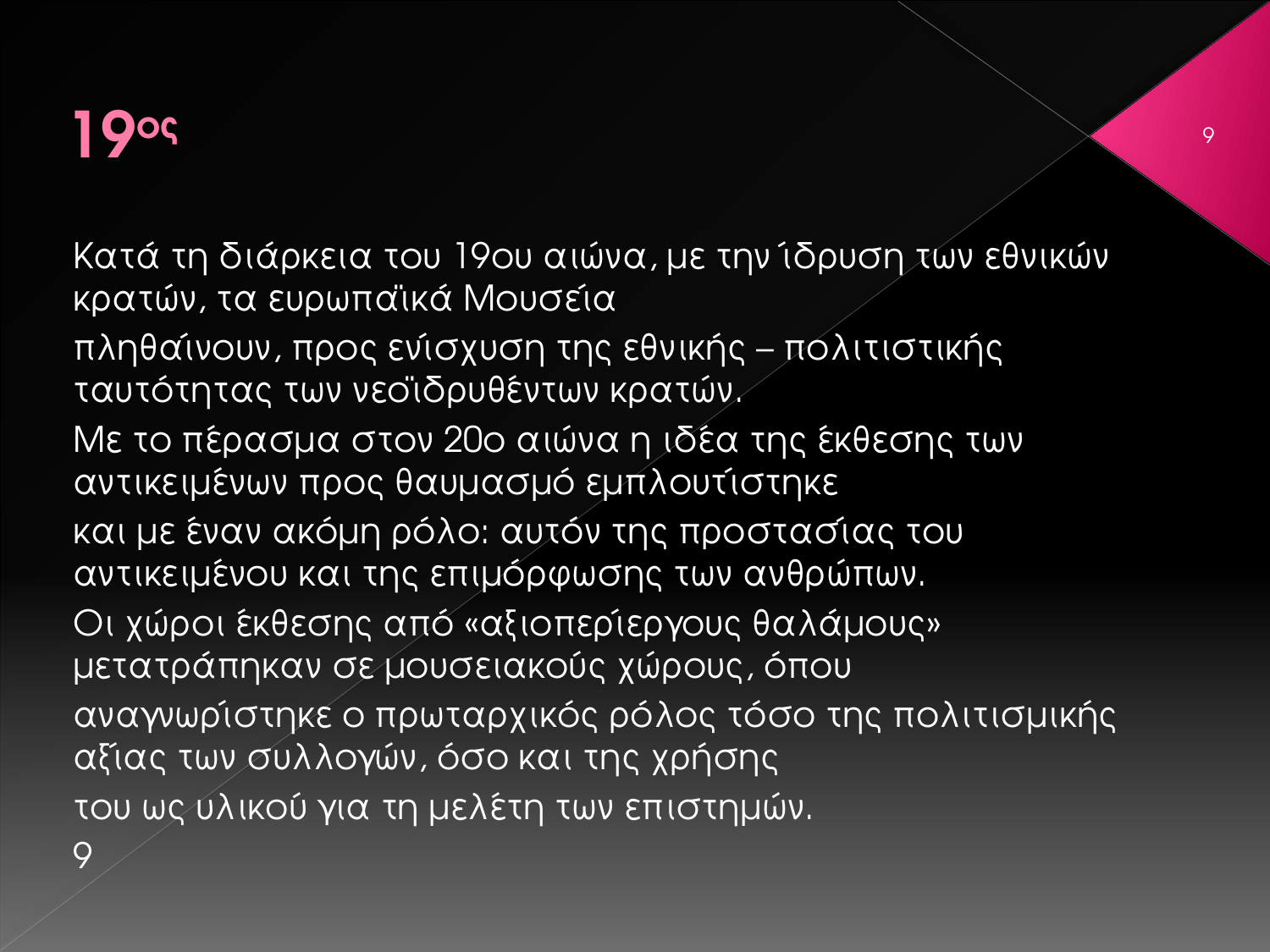

# 19ος
9
Κατά τη διάρκεια του 19ου αιώνα, με την ίδρυση των εθνικών κρατών, τα ευρωπαϊκά Μουσεία
πληθαίνουν, προς ενίσχυση της εθνικής – πολιτιστικής ταυτότητας των νεοϊδρυθέντων κρατών.
Με το πέρασμα στον 20ο αιώνα η ιδέα της έκθεσης των αντικειμένων προς θαυμασμό εμπλουτίστηκε
και με έναν ακόμη ρόλο: αυτόν της προστασίας του αντικειμένου και της επιμόρφωσης των ανθρώπων.
Οι χώροι έκθεσης από «αξιοπερίεργους θαλάμους» μετατράπηκαν σε μουσειακούς χώρους, όπου
αναγνωρίστηκε ο πρωταρχικός ρόλος τόσο της πολιτισμικής αξίας των συλλογών, όσο και της χρήσης
του ως υλικού για τη μελέτη των επιστημών.
9